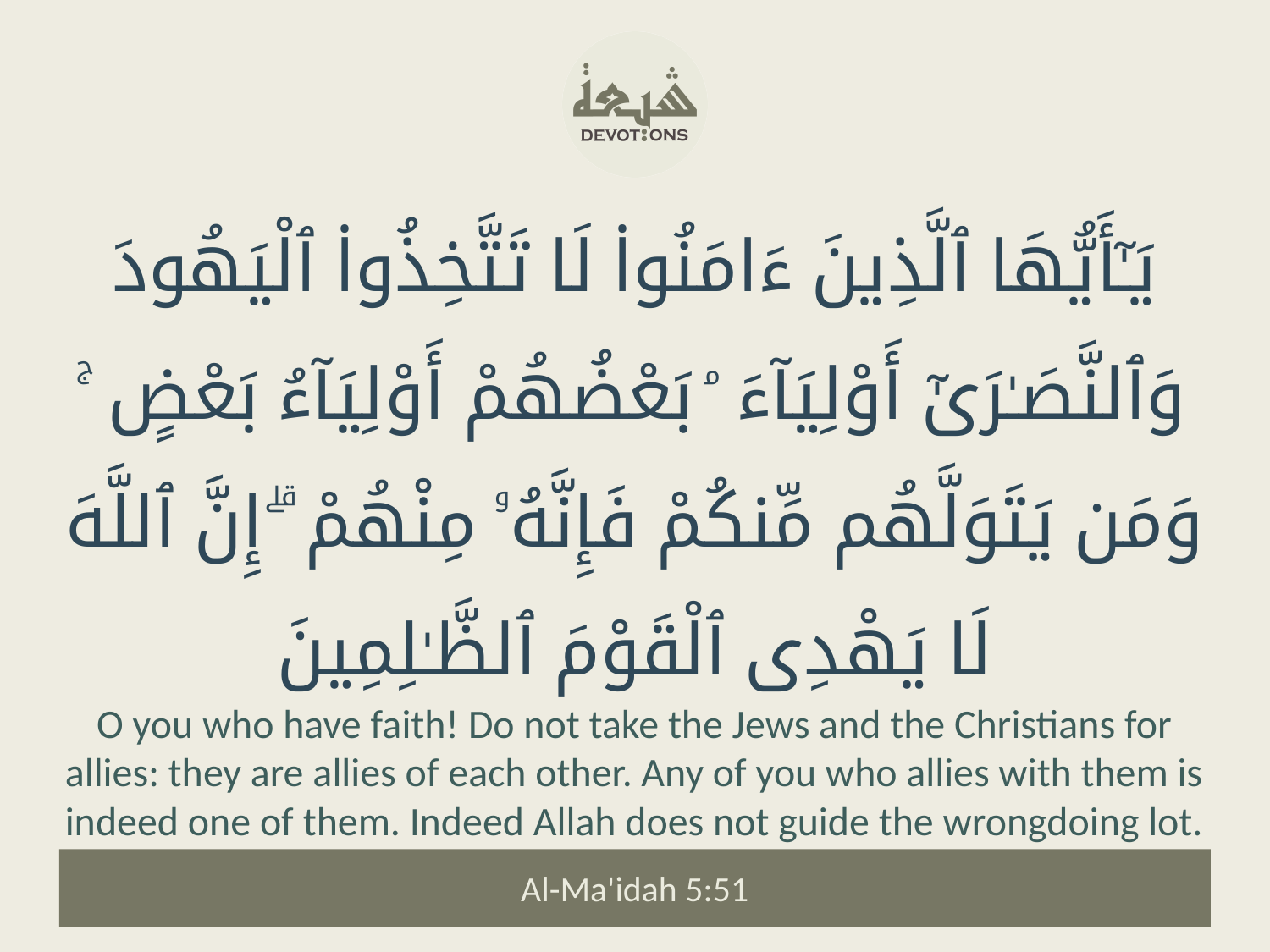

يَـٰٓأَيُّهَا ٱلَّذِينَ ءَامَنُوا۟ لَا تَتَّخِذُوا۟ ٱلْيَهُودَ وَٱلنَّصَـٰرَىٰٓ أَوْلِيَآءَ ۘ بَعْضُهُمْ أَوْلِيَآءُ بَعْضٍ ۚ وَمَن يَتَوَلَّهُم مِّنكُمْ فَإِنَّهُۥ مِنْهُمْ ۗ إِنَّ ٱللَّهَ لَا يَهْدِى ٱلْقَوْمَ ٱلظَّـٰلِمِينَ
O you who have faith! Do not take the Jews and the Christians for allies: they are allies of each other. Any of you who allies with them is indeed one of them. Indeed Allah does not guide the wrongdoing lot.
Al-Ma'idah 5:51